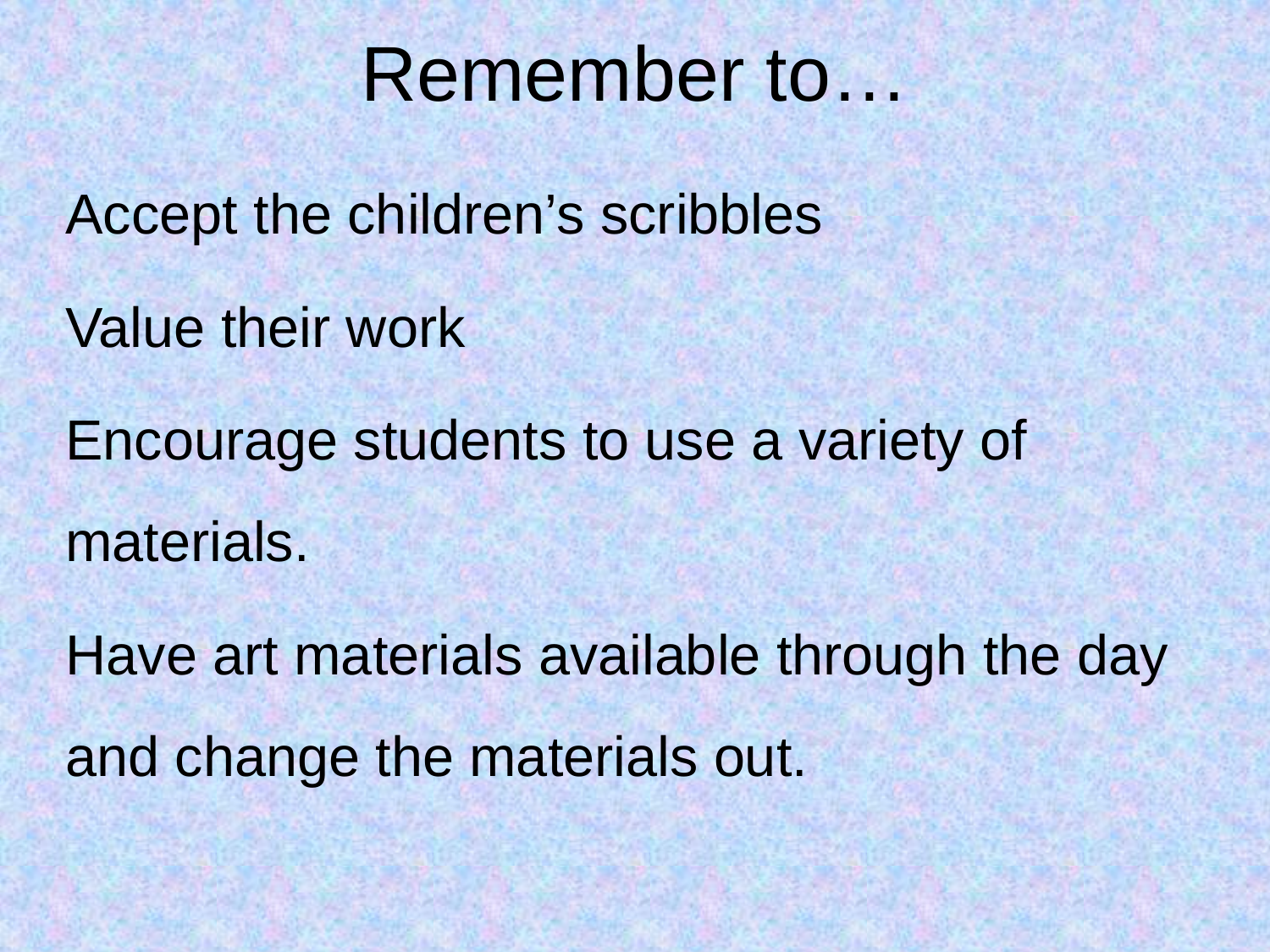

# Remember to…
Accept the children’s scribbles
Value their work
Encourage students to use a variety of materials.
Have art materials available through the day and change the materials out.